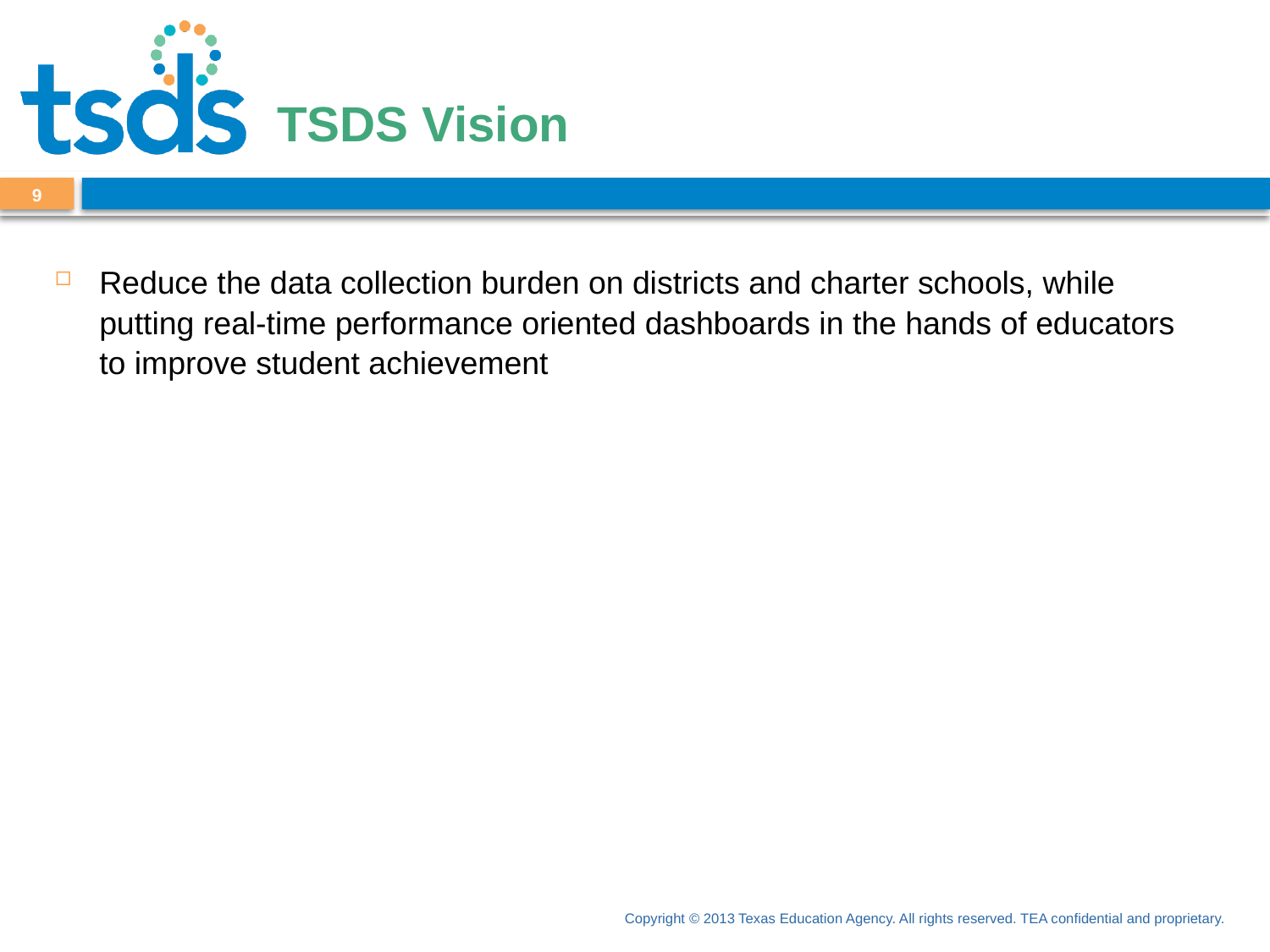

# TSDS Vision
9
Reduce the data collection burden on districts and charter schools, while putting real-time performance oriented dashboards in the hands of educators to improve student achievement